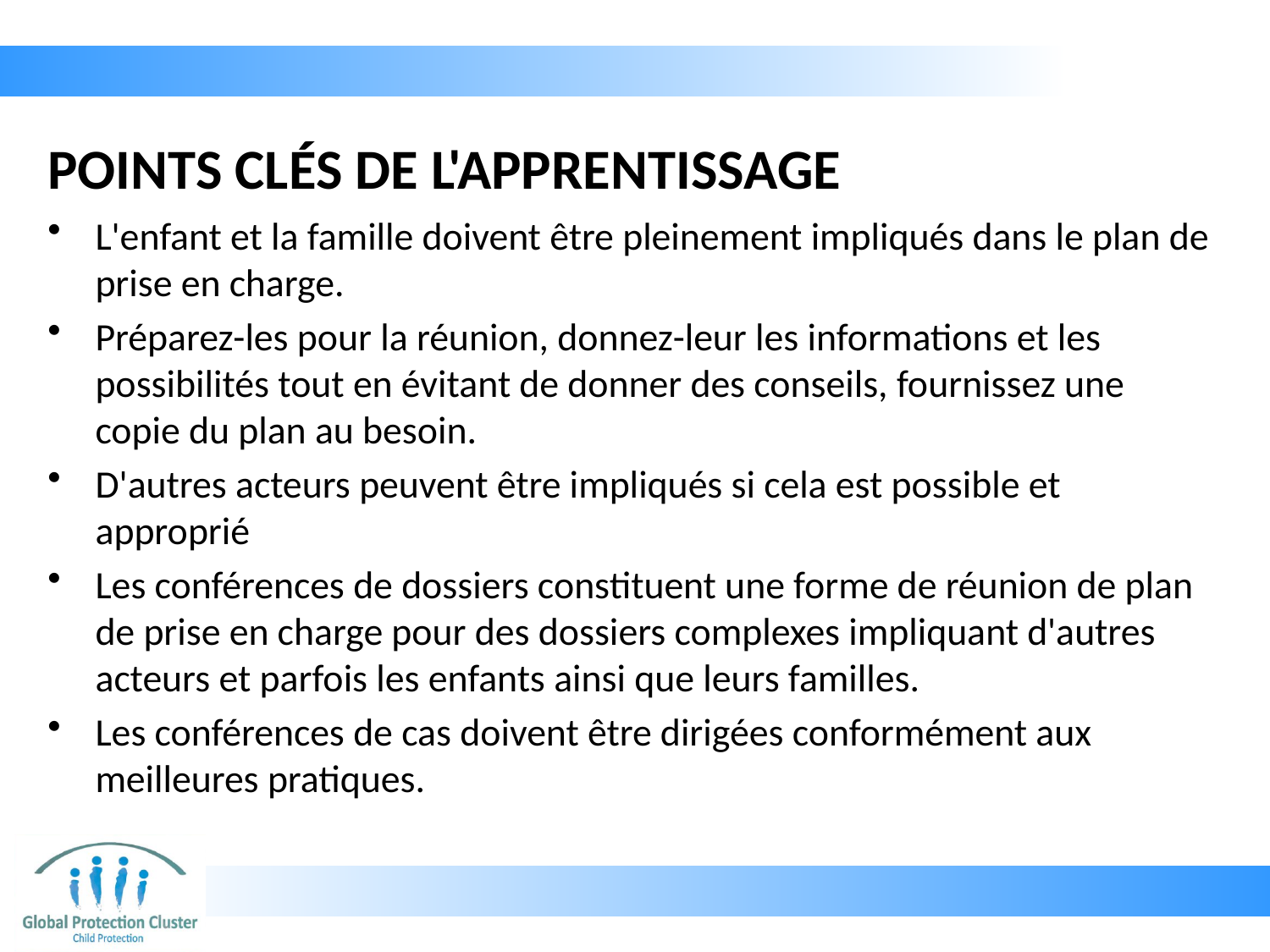

# POINTS CLÉS DE L'APPRENTISSAGE

L'enfant et la famille doivent être pleinement impliqués dans le plan de prise en charge.
Préparez-les pour la réunion, donnez-leur les informations et les possibilités tout en évitant de donner des conseils, fournissez une copie du plan au besoin.
D'autres acteurs peuvent être impliqués si cela est possible et approprié
Les conférences de dossiers constituent une forme de réunion de plan de prise en charge pour des dossiers complexes impliquant d'autres acteurs et parfois les enfants ainsi que leurs familles.
Les conférences de cas doivent être dirigées conformément aux meilleures pratiques.